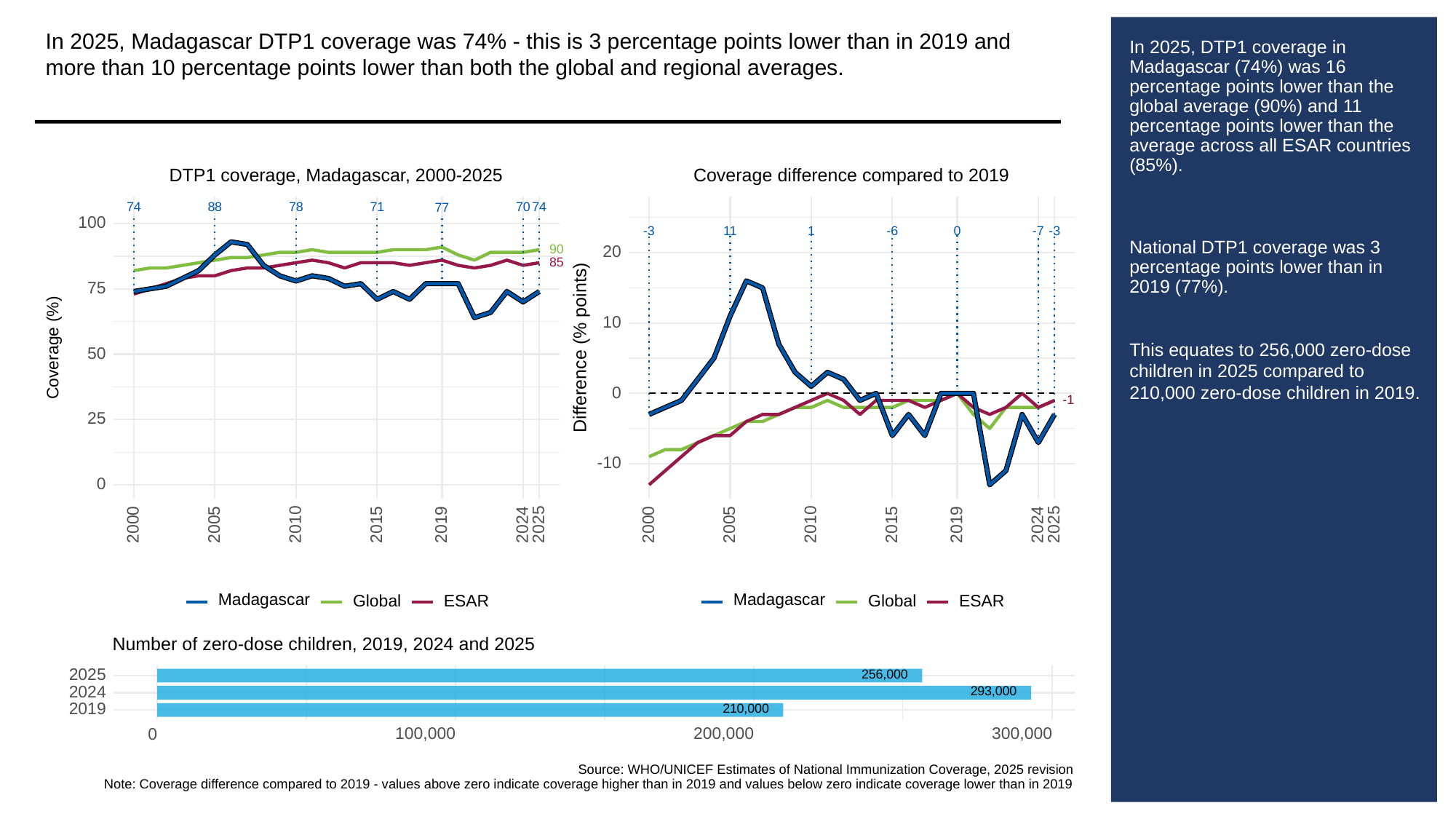

In 2025, Madagascar DTP1 coverage was 74% - this is 3 percentage points lower than in 2019 and more than 10 percentage points lower than both the global and regional averages.
# In 2025, DTP1 coverage in Madagascar (74%) was 16 percentage points lower than the global average (90%) and 11 percentage points lower than the average across all ESAR countries (85%).

National DTP1 coverage was 3 percentage points lower than in 2019 (77%).

This equates to 256,000 zero-dose children in 2025 compared to 210,000 zero-dose children in 2019.

Coverage difference compared to 2019
DTP1 coverage, Madagascar, 2000-2025

88
78
70
71
74
74
77
100

-3
-3
-6
0
11
1
-7

90
20

85

75

10

Difference (% points)
Coverage (%)
50

0

-1
-1
25

-10

0

2000
2005
2010
2015
2019
2024
2025
2000
2005
2010
2015
2019
2024
2025
Madagascar
Madagascar
Global
ESAR
Global
ESAR

Number of zero-dose children, 2019, 2024 and 2025

256,000
2025

293,000
2024

210,000
2019

100,000
200,000
300,000
0
Source: WHO/UNICEF Estimates of National Immunization Coverage, 2025 revision
Note: Coverage difference compared to 2019 - values above zero indicate coverage higher than in 2019 and values below zero indicate coverage lower than in 2019